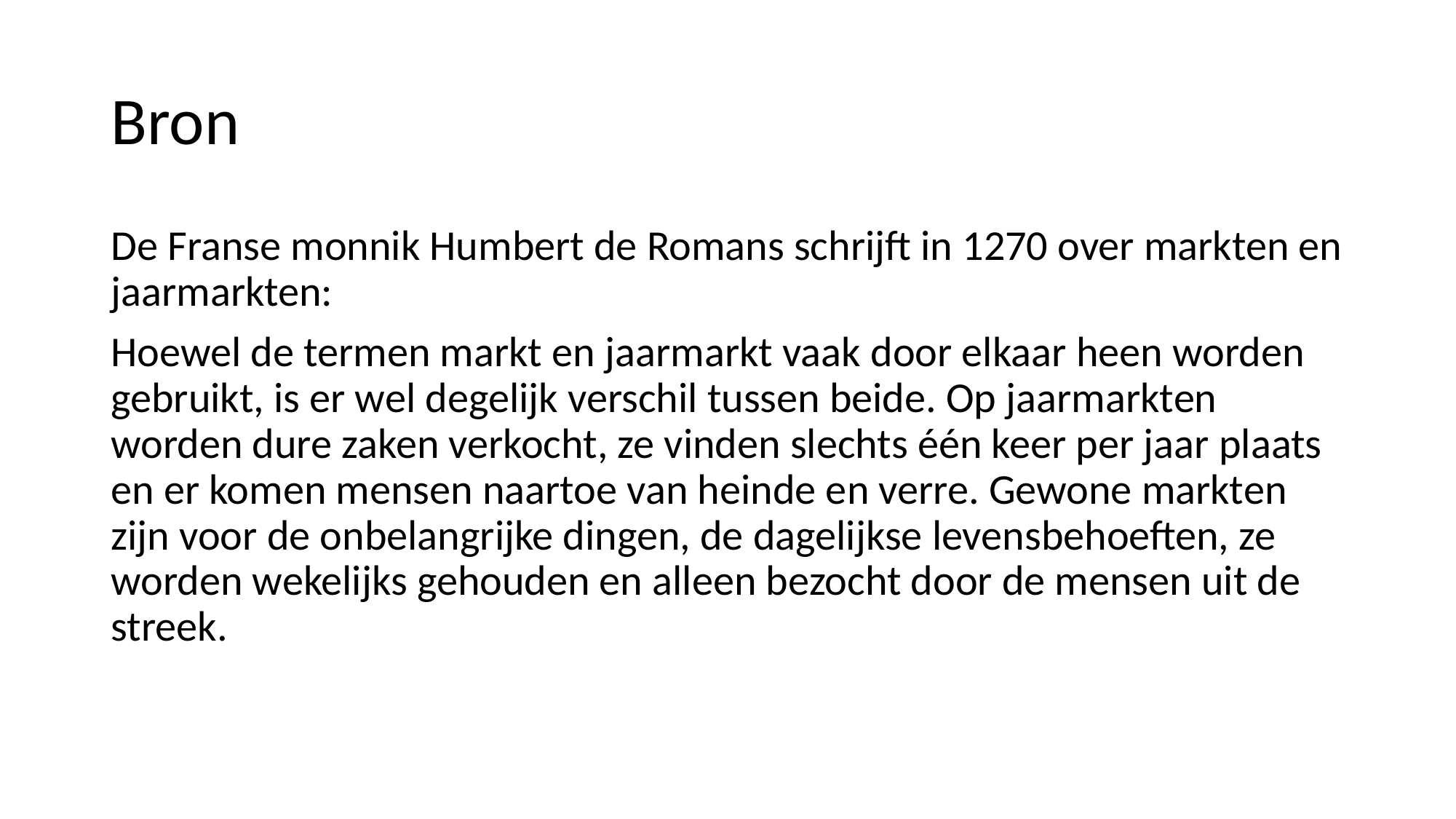

# Bron
De Franse monnik Humbert de Romans schrijft in 1270 over markten en jaarmarkten:
Hoewel de termen markt en jaarmarkt vaak door elkaar heen worden gebruikt, is er wel degelijk verschil tussen beide. Op jaarmarkten worden dure zaken verkocht, ze vinden slechts één keer per jaar plaats en er komen mensen naartoe van heinde en verre. Gewone markten zijn voor de onbelangrijke dingen, de dagelijkse levensbehoeften, ze worden wekelijks gehouden en alleen bezocht door de mensen uit de streek.